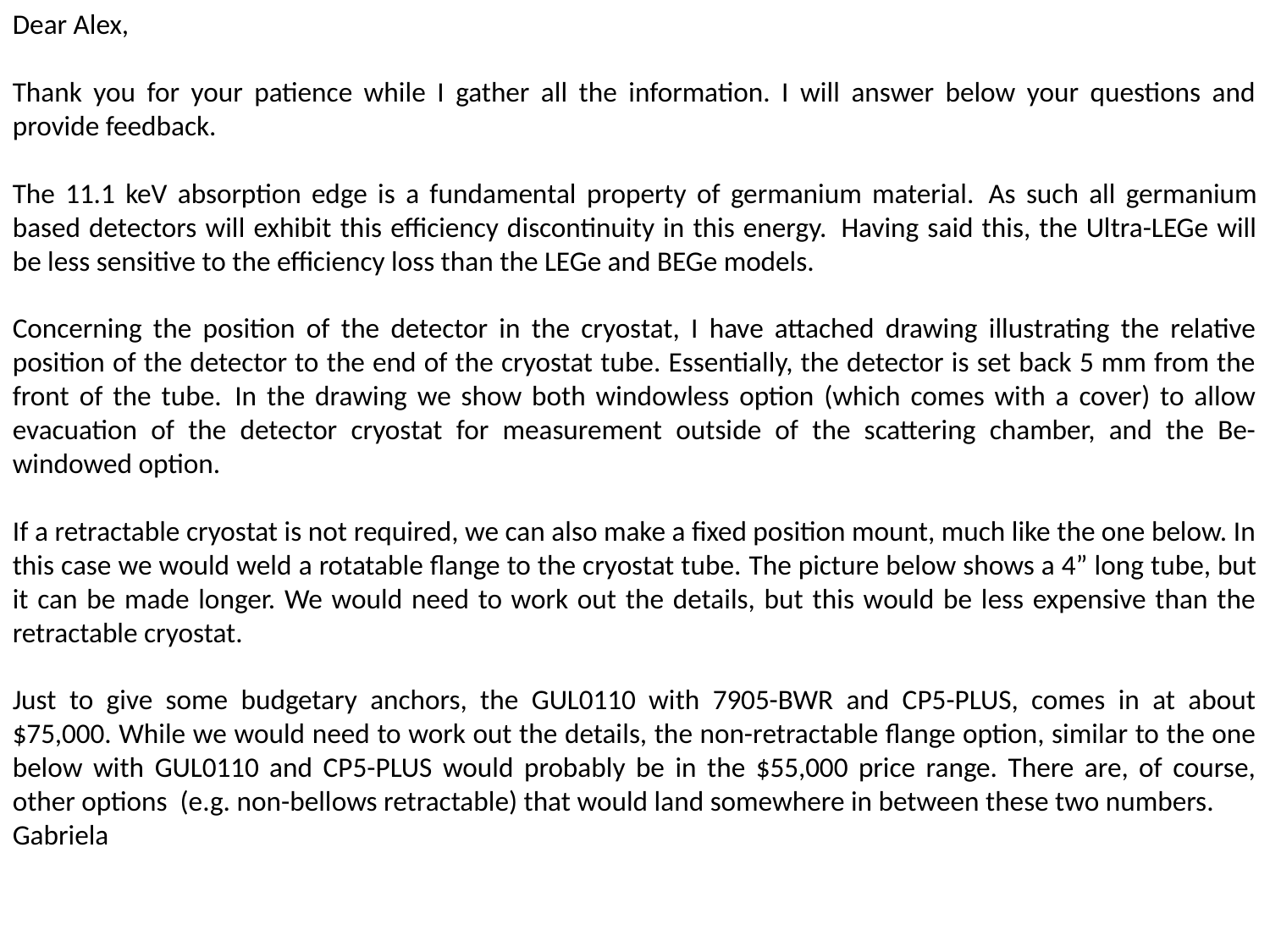

Dear Alex,

Thank you for your patience while I gather all the information. I will answer below your questions and provide feedback.

The 11.1 keV absorption edge is a fundamental property of germanium material.  As such all germanium based detectors will exhibit this efficiency discontinuity in this energy.  Having said this, the Ultra-LEGe will be less sensitive to the efficiency loss than the LEGe and BEGe models.

Concerning the position of the detector in the cryostat, I have attached drawing illustrating the relative position of the detector to the end of the cryostat tube. Essentially, the detector is set back 5 mm from the front of the tube.  In the drawing we show both windowless option (which comes with a cover) to allow evacuation of the detector cryostat for measurement outside of the scattering chamber, and the Be-windowed option.

If a retractable cryostat is not required, we can also make a fixed position mount, much like the one below. In this case we would weld a rotatable flange to the cryostat tube. The picture below shows a 4” long tube, but it can be made longer. We would need to work out the details, but this would be less expensive than the retractable cryostat.

Just to give some budgetary anchors, the GUL0110 with 7905-BWR and CP5-PLUS, comes in at about $75,000. While we would need to work out the details, the non-retractable flange option, similar to the one below with GUL0110 and CP5-PLUS would probably be in the $55,000 price range. There are, of course, other options  (e.g. non-bellows retractable) that would land somewhere in between these two numbers.
Gabriela